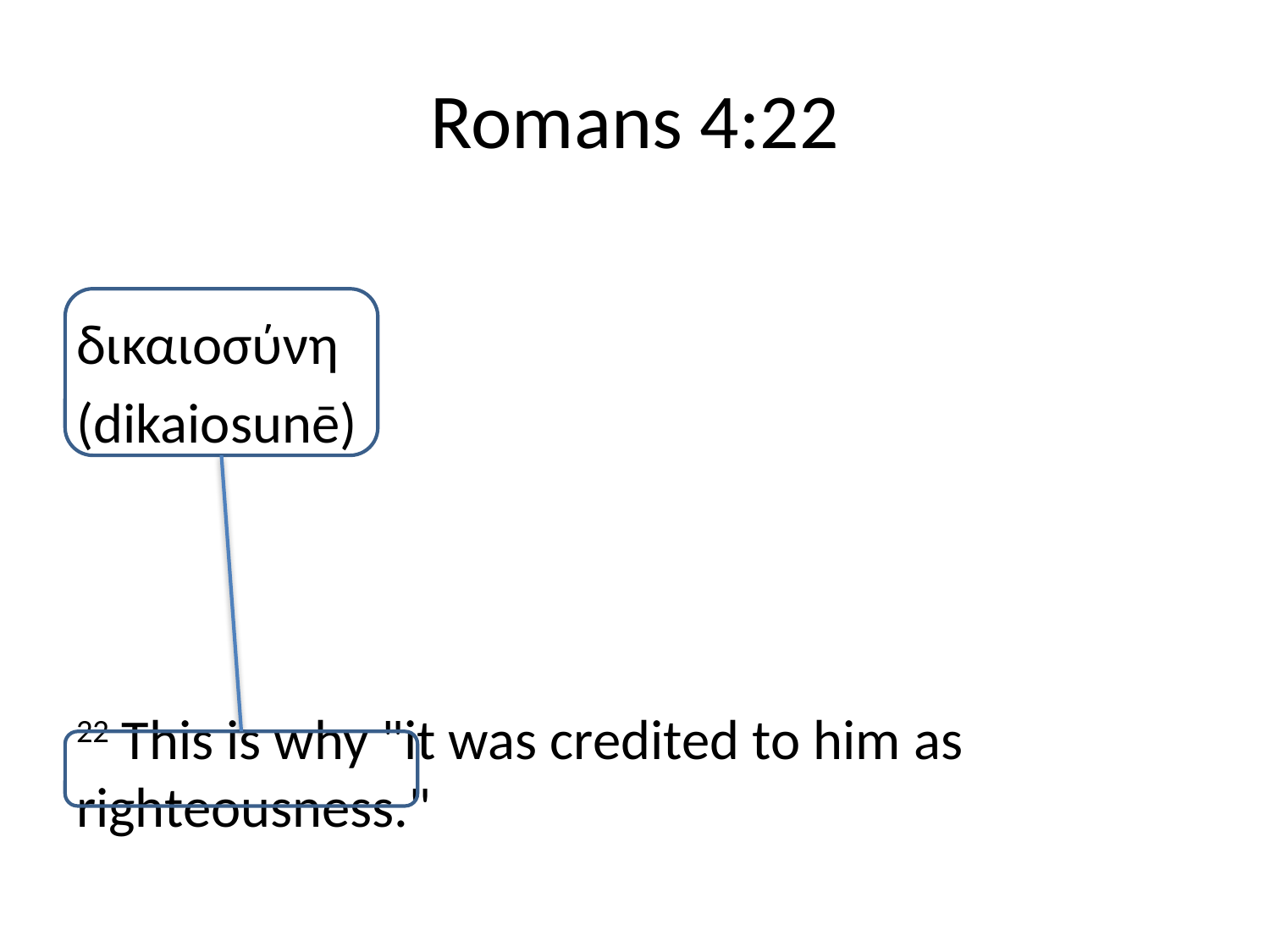

# Romans 4:22

δικαιοσύνη
(dikaiosunē)

22 This is why "it was credited to him as righteousness."